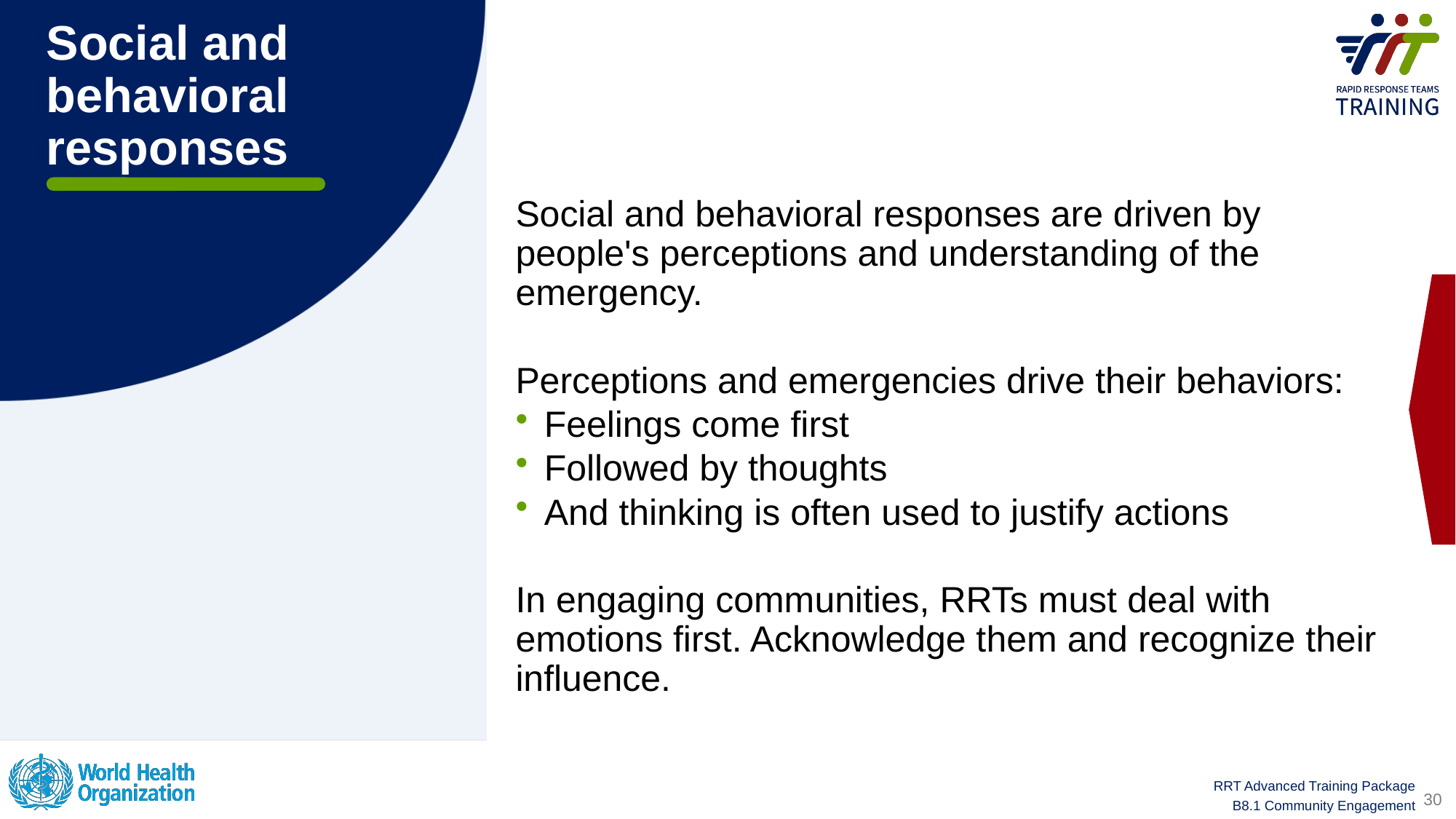

Social and behavioral responses

Social and behavioral responses are driven by people's perceptions and understanding of the emergency.

Perceptions and emergencies drive their behaviors:
Feelings come first
Followed by thoughts
And thinking is often used to justify actions

In engaging communities, RRTs must deal with emotions first. Acknowledge them and recognize their influence.